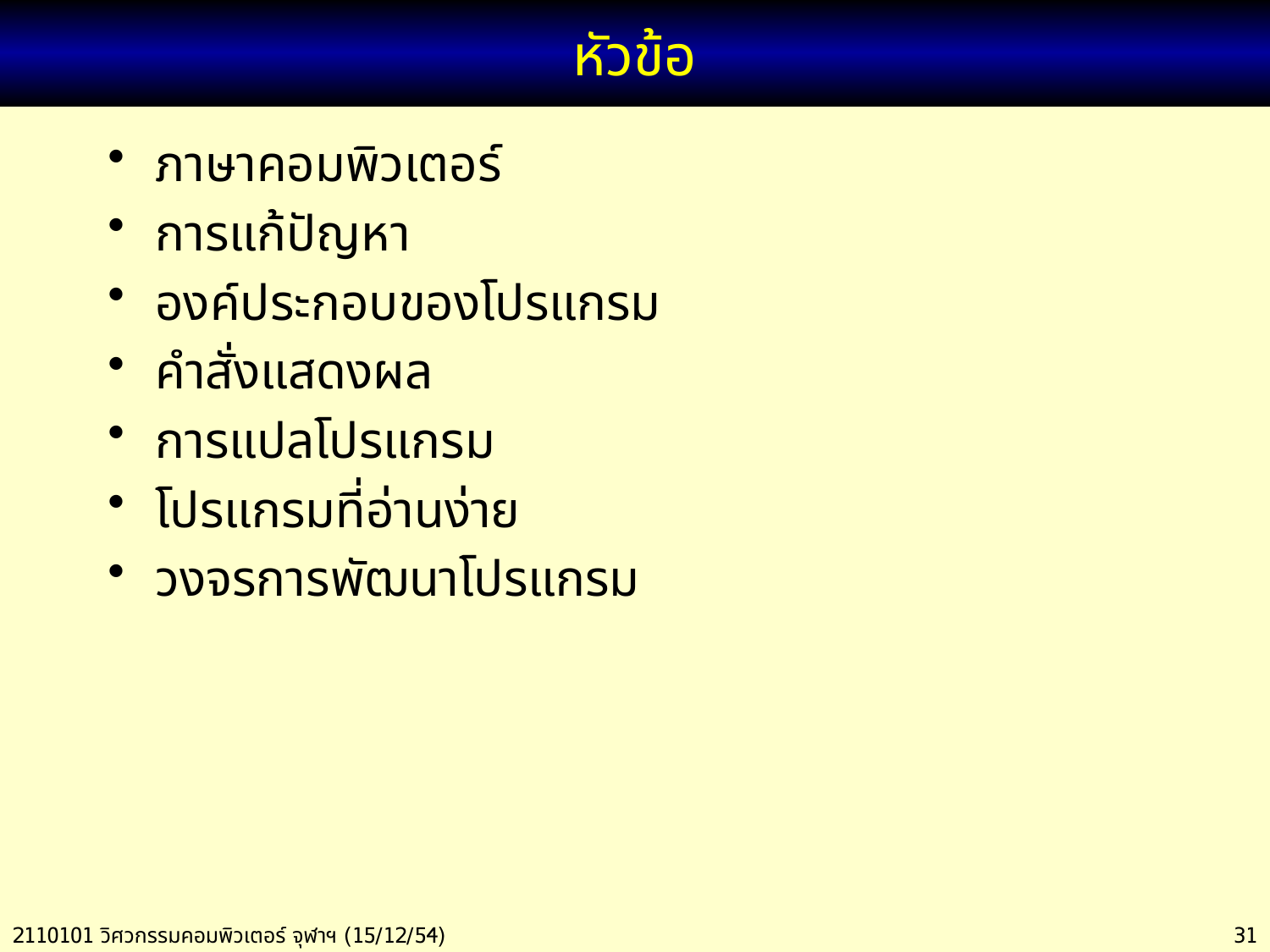

# หัวข้อ
ภาษาคอมพิวเตอร์
การแก้ปัญหา
องค์ประกอบของโปรแกรม
คำสั่งแสดงผล
การแปลโปรแกรม
โปรแกรมที่อ่านง่าย
วงจรการพัฒนาโปรแกรม